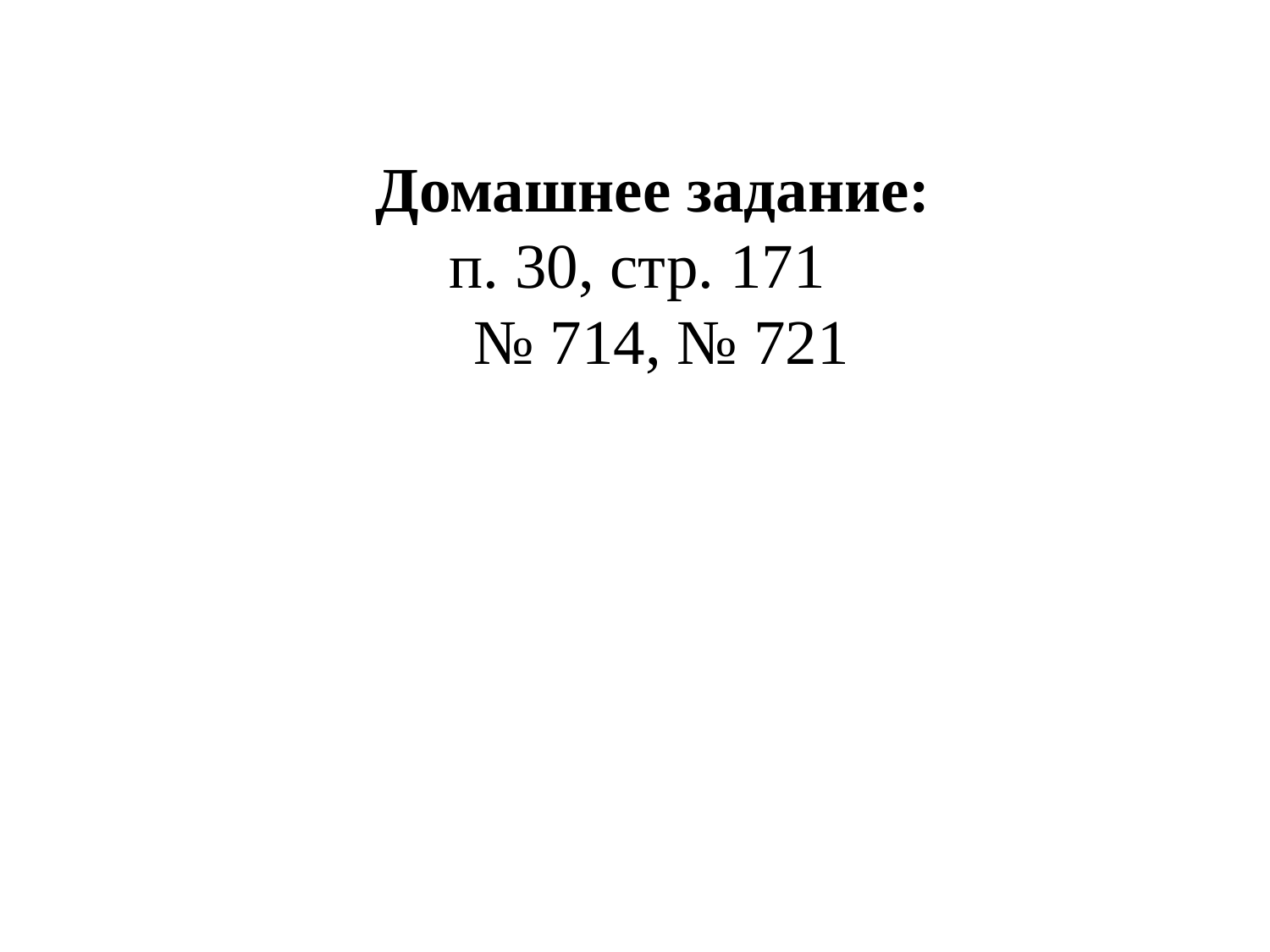

Домашнее задание: п. 30, стр. 171
 № 714, № 721